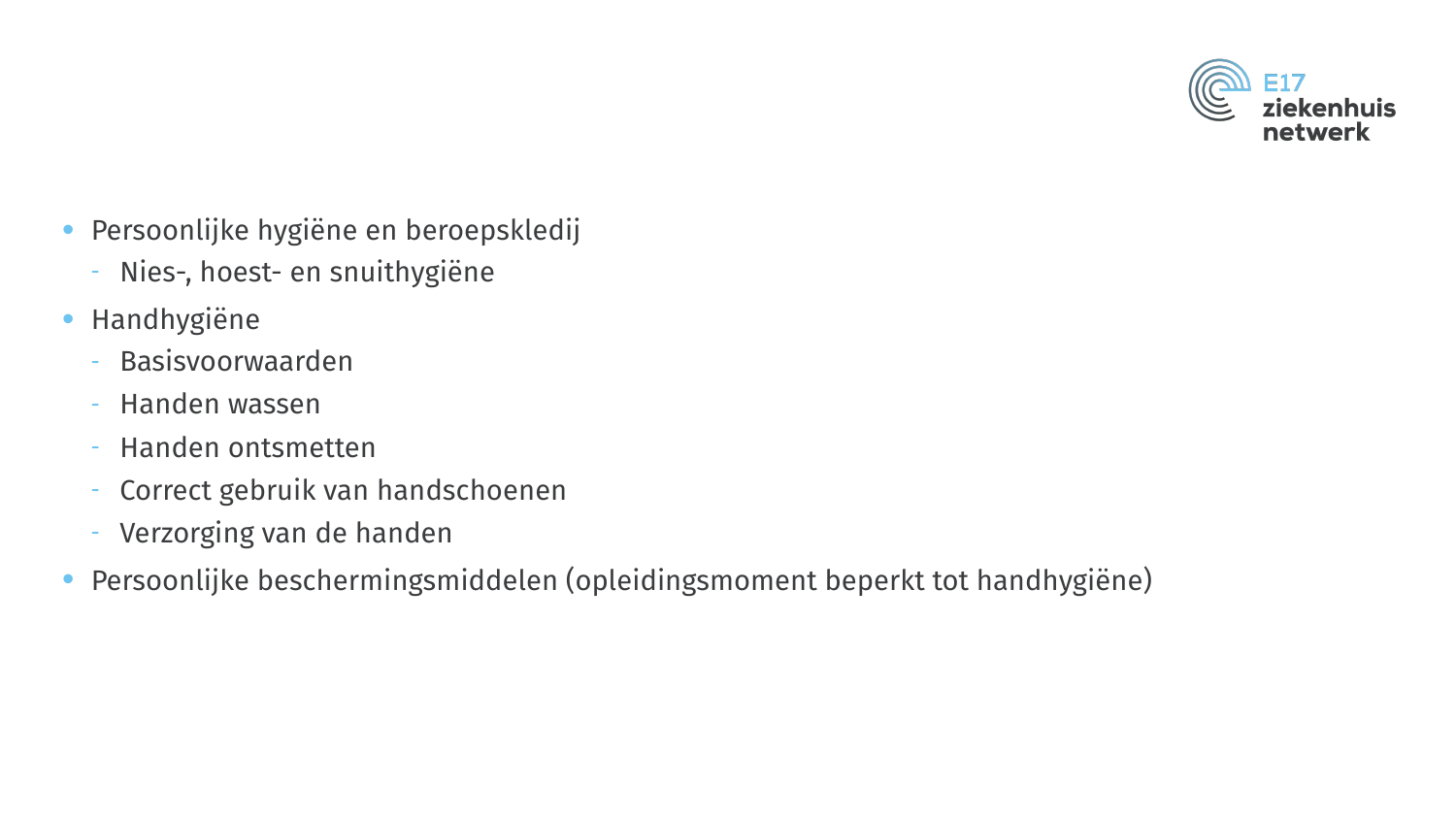

Persoonlijke hygiëne en beroepskledij
Nies-, hoest- en snuithygiëne
Handhygiëne
Basisvoorwaarden
Handen wassen
Handen ontsmetten
Correct gebruik van handschoenen
Verzorging van de handen
Persoonlijke beschermingsmiddelen (opleidingsmoment beperkt tot handhygiëne)